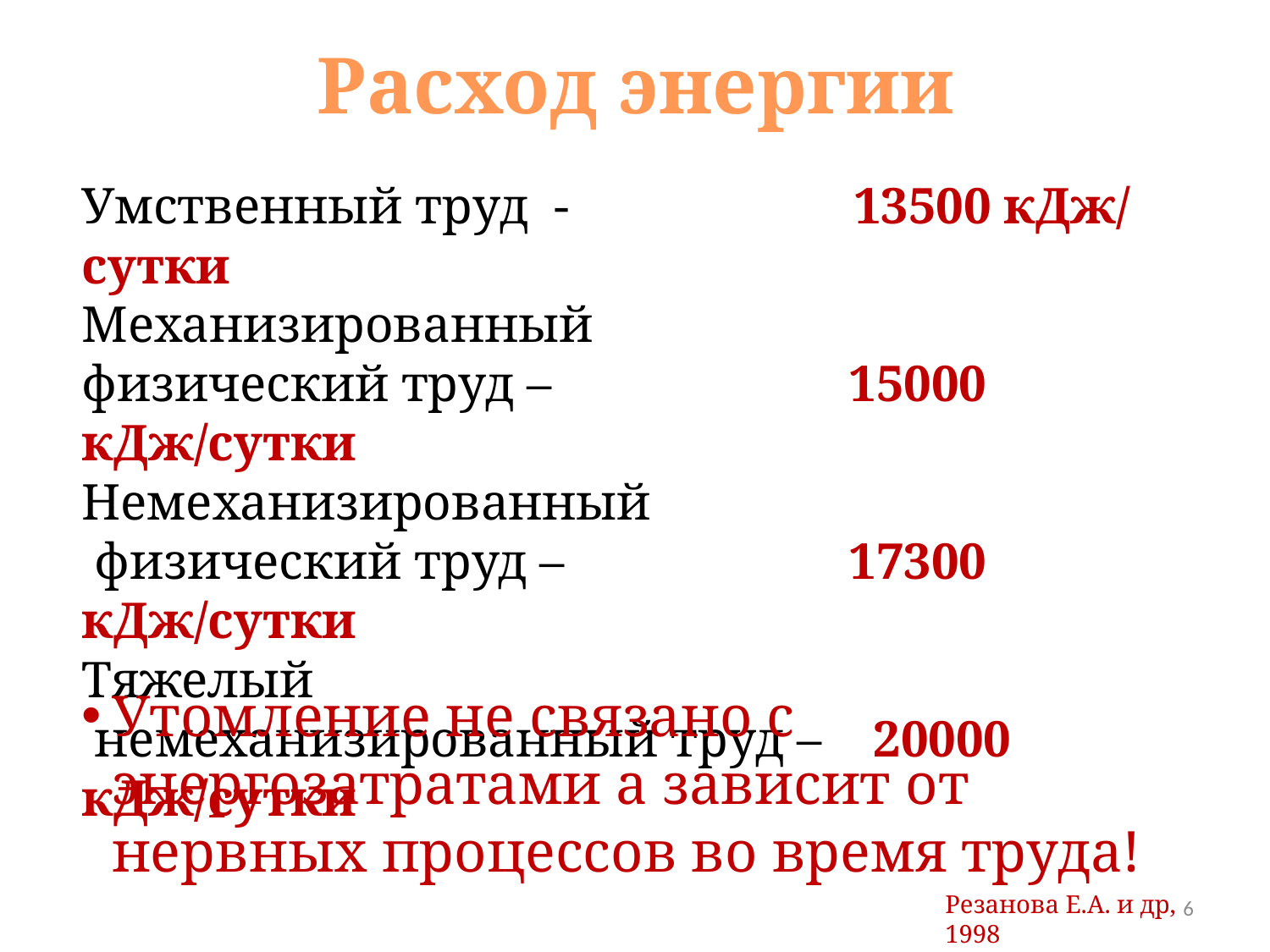

Расход энергии
Умственный труд  -                      13500 кДж/ сутки
Механизированный
физический труд –                       15000 кДж/сутки
Немеханизированный
 физический труд –                      17300 кДж/сутки
Тяжелый
 немеханизированный труд –    20000 кДж/сутки
Утомление не связано с энергозатратами а зависит от нервных процессов во время труда!
6
Резанова Е.А. и др, 1998